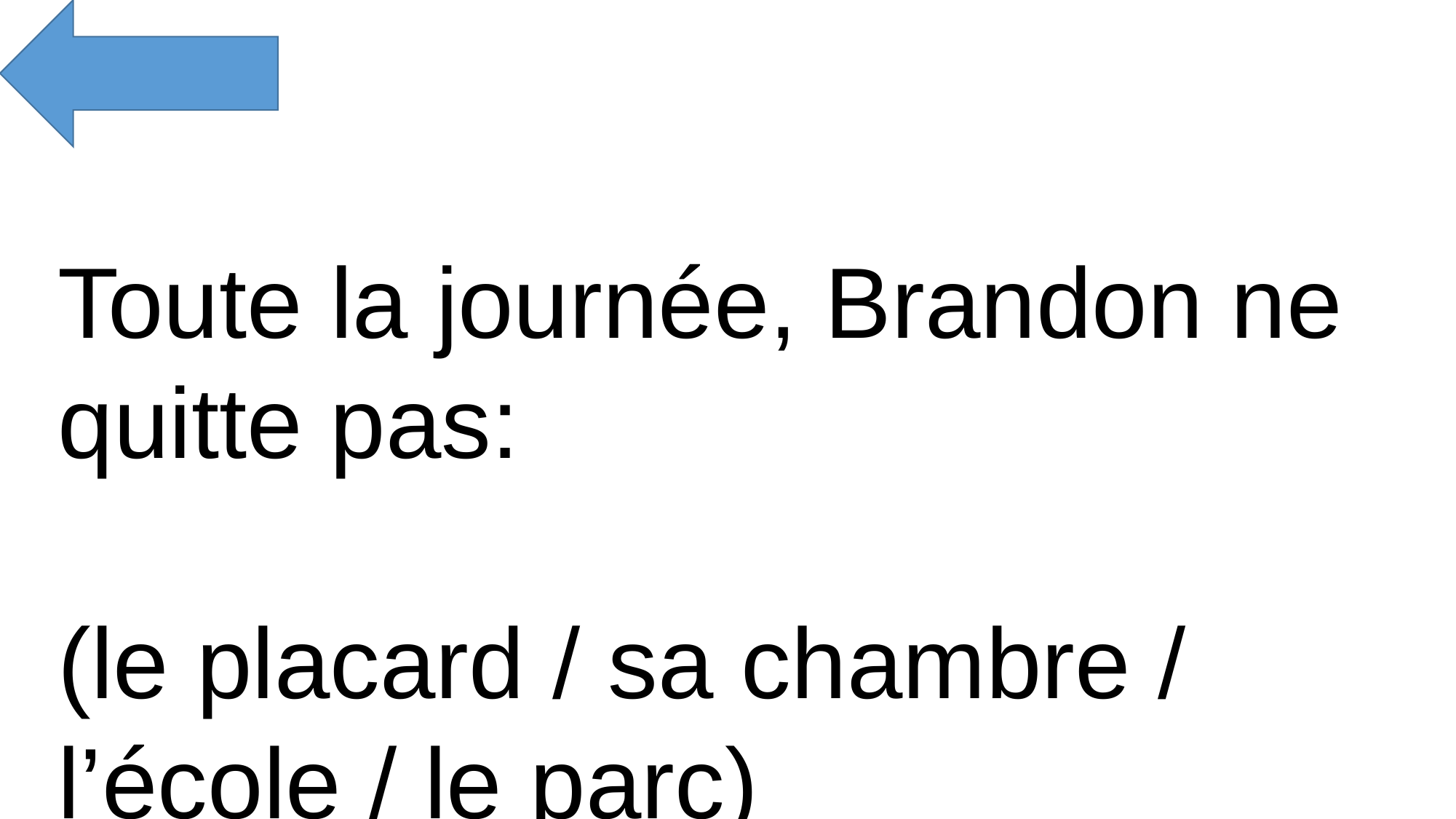

Toute la journée, Brandon ne quitte pas:

(le placard / sa chambre / l’école / le parc)